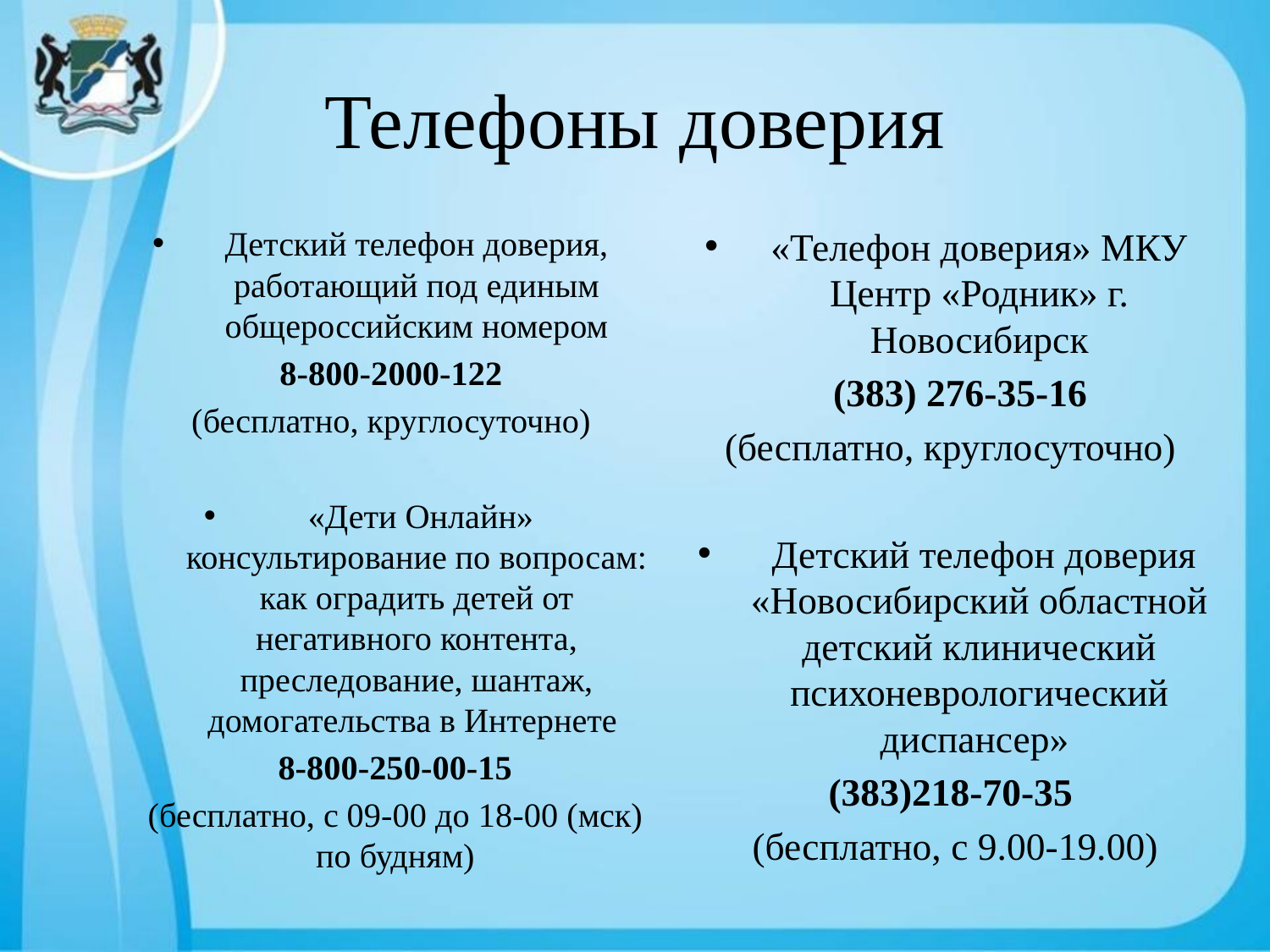

# Телефоны доверия
Детский телефон доверия, работающий под единым общероссийским номером
8-800-2000-122
(бесплатно, круглосуточно)

 «Дети Онлайн» консультирование по вопросам: как оградить детей от негативного контента, преследование, шантаж, домогательства в Интернете
8-800-250-00-15
(бесплатно, с 09-00 до 18-00 (мск) по будням)

«Телефон доверия» МКУ Центр «Родник» г. Новосибирск
 (383) 276-35-16
(бесплатно, круглосуточно)

 Детский телефон доверия «Новосибирский областной детский клинический психоневрологический диспансер»
(383)218-70-35
(бесплатно, с 9.00-19.00)